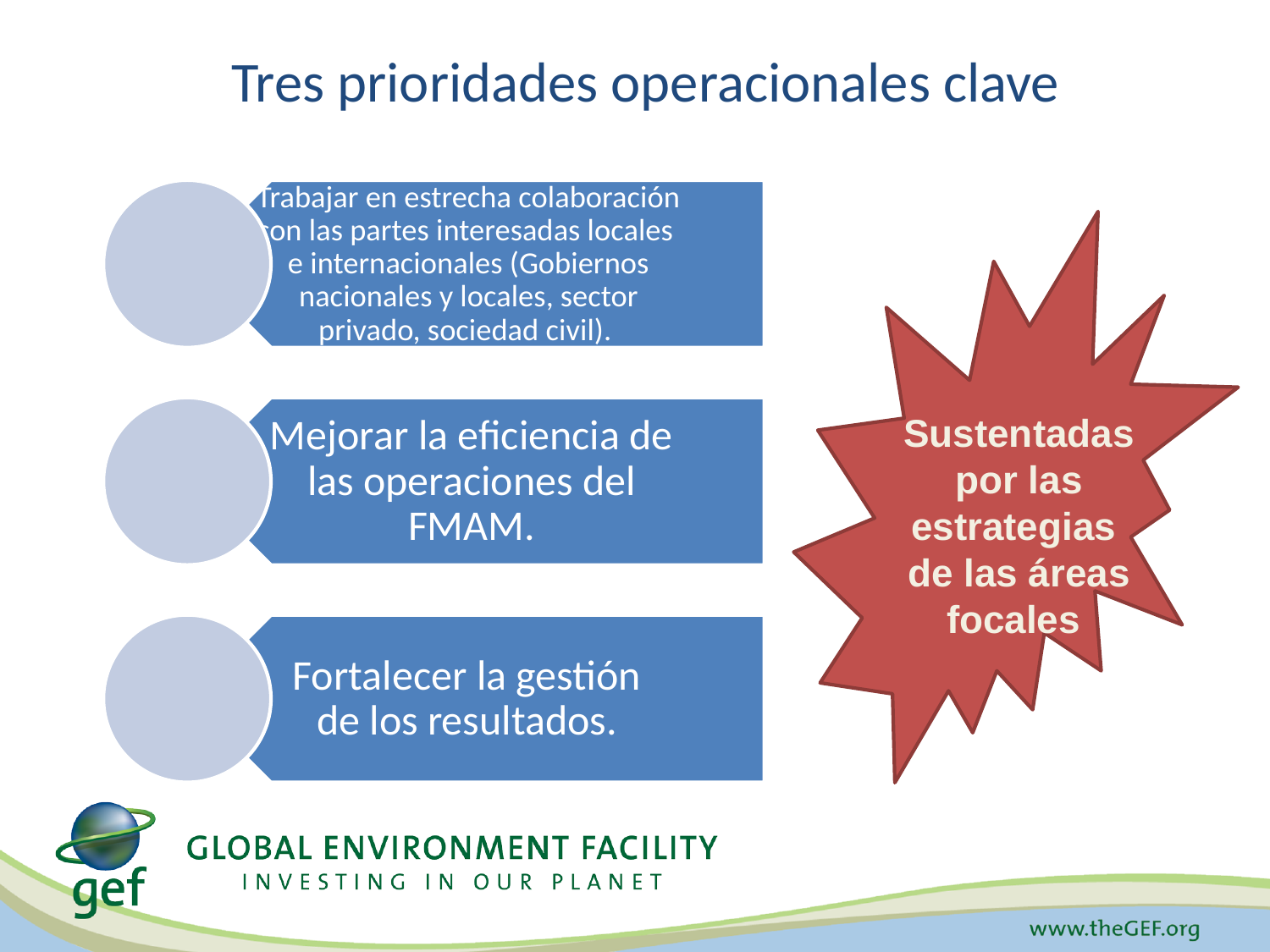

# Tres prioridades operacionales clave
Trabajar en estrecha colaboración con las partes interesadas locales
e internacionales (Gobiernos nacionales y locales, sector privado, sociedad civil).
Mejorar la eficiencia de las operaciones del FMAM.
Fortalecer la gestión
de los resultados.

Sustentadas por las estrategias
de las áreas focales